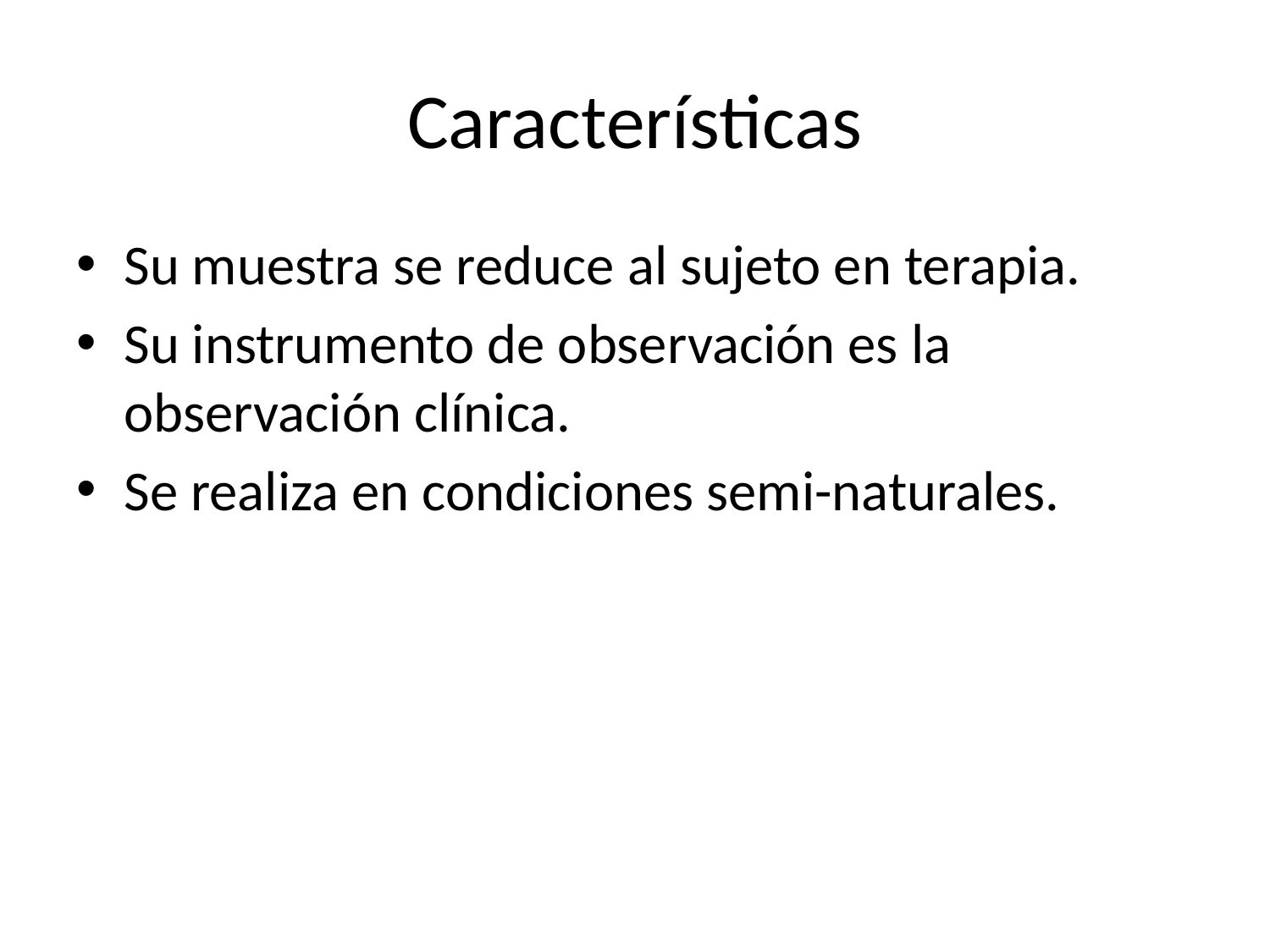

# Características
Su muestra se reduce al sujeto en terapia.
Su instrumento de observación es la observación clínica.
Se realiza en condiciones semi-naturales.